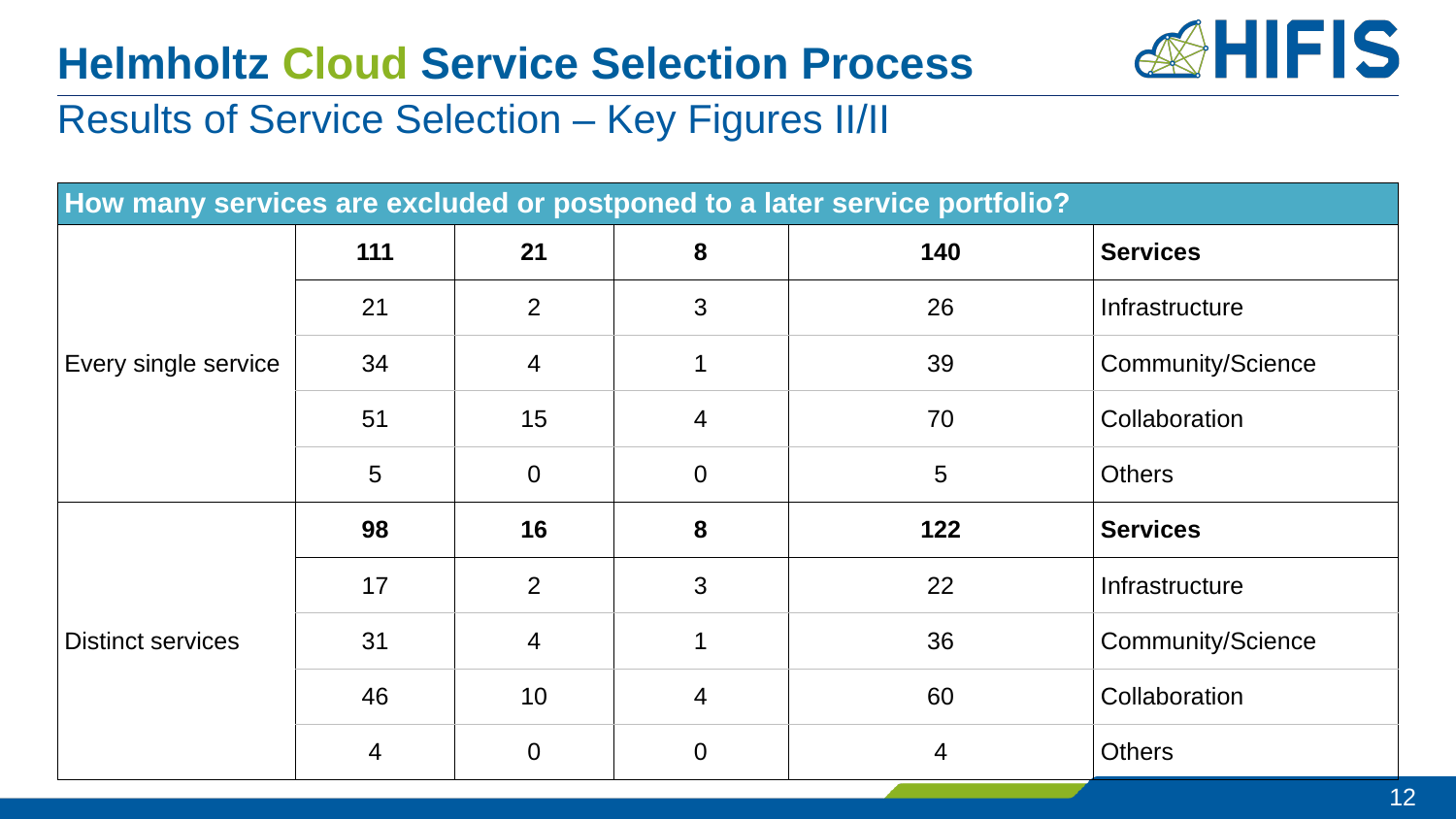

# Helmholtz Cloud Service Selection Process
Results of Service Selection – Key Figures II/II
| How many services are excluded or postponed to a later service portfolio? |  |  |  |  |  |
| --- | --- | --- | --- | --- | --- |
| Every single service | 111 | 21 | 8 | 140 | Services |
|  | 21 | 2 | 3 | 26 | Infrastructure |
|  | 34 | 4 | 1 | 39 | Community/Science |
|  | 51 | 15 | 4 | 70 | Collaboration |
|  | 5 | 0 | 0 | 5 | Others |
| Distinct services | 98 | 16 | 8 | 122 | Services |
|  | 17 | 2 | 3 | 22 | Infrastructure |
|  | 31 | 4 | 1 | 36 | Community/Science |
|  | 46 | 10 | 4 | 60 | Collaboration |
|  | 4 | 0 | 0 | 4 | Others |